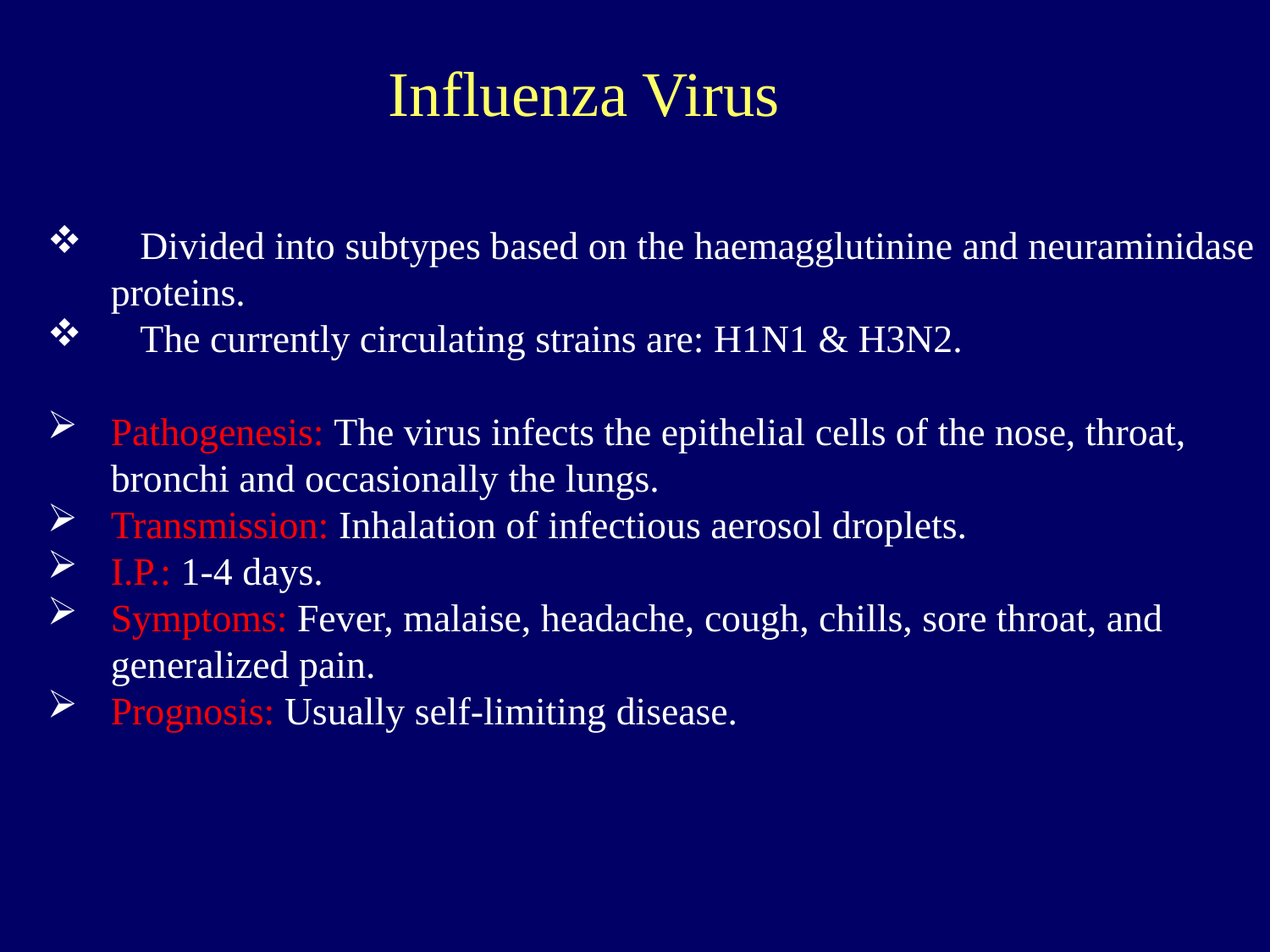

Influenza Virus

   Divided into subtypes based on the haemagglutinine and neuraminidase proteins.
   The currently circulating strains are: H1N1 & H3N2.

Pathogenesis: The virus infects the epithelial cells of the nose, throat, bronchi and occasionally the lungs.
Transmission: Inhalation of infectious aerosol droplets.
I.P.: 1-4 days.
Symptoms: Fever, malaise, headache, cough, chills, sore throat, and generalized pain.
Prognosis: Usually self-limiting disease.